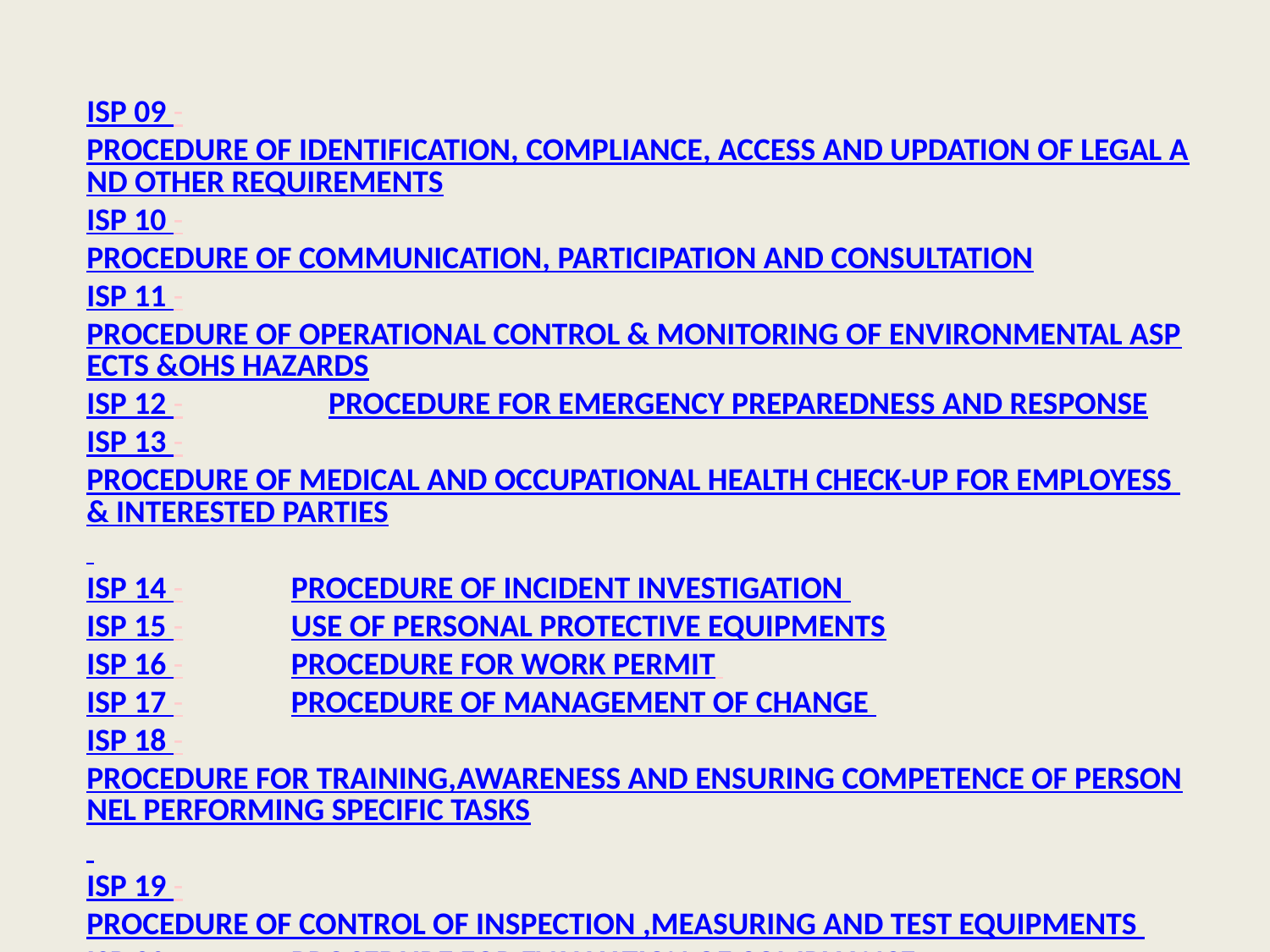

ISP 09 -     	PROCEDURE OF IDENTIFICATION, COMPLIANCE, ACCESS AND UPDATION OF LEGAL AND OTHER REQUIREMENTS
ISP 10 -     	PROCEDURE OF COMMUNICATION, PARTICIPATION AND CONSULTATION
ISP 11 -  	                PROCEDURE OF OPERATIONAL CONTROL & MONITORING OF ENVIRONMENTAL ASPECTS &OHS HAZARDS
ISP 12 -    	                PROCEDURE FOR EMERGENCY PREPAREDNESS AND RESPONSE
ISP 13 -                    PROCEDURE OF MEDICAL AND OCCUPATIONAL HEALTH CHECK-UP FOR EMPLOYESS & INTERESTED PARTIES
ISP 14 -               PROCEDURE OF INCIDENT INVESTIGATION
ISP 15 -               USE OF PERSONAL PROTECTIVE EQUIPMENTS
ISP 16 -               PROCEDURE FOR WORK PERMIT
ISP 17 -               PROCEDURE OF MANAGEMENT OF CHANGE
ISP 18 - 	           PROCEDURE FOR TRAINING,AWARENESS AND ENSURING COMPETENCE OF PERSONNEL PERFORMING SPECIFIC TASKS
ISP 19 -   	           PROCEDURE OF CONTROL OF INSPECTION ,MEASURING AND TEST EQUIPMENTS
ISP 20 -               PROCEDURE FOR EVALUATION OF COMPLIANCE